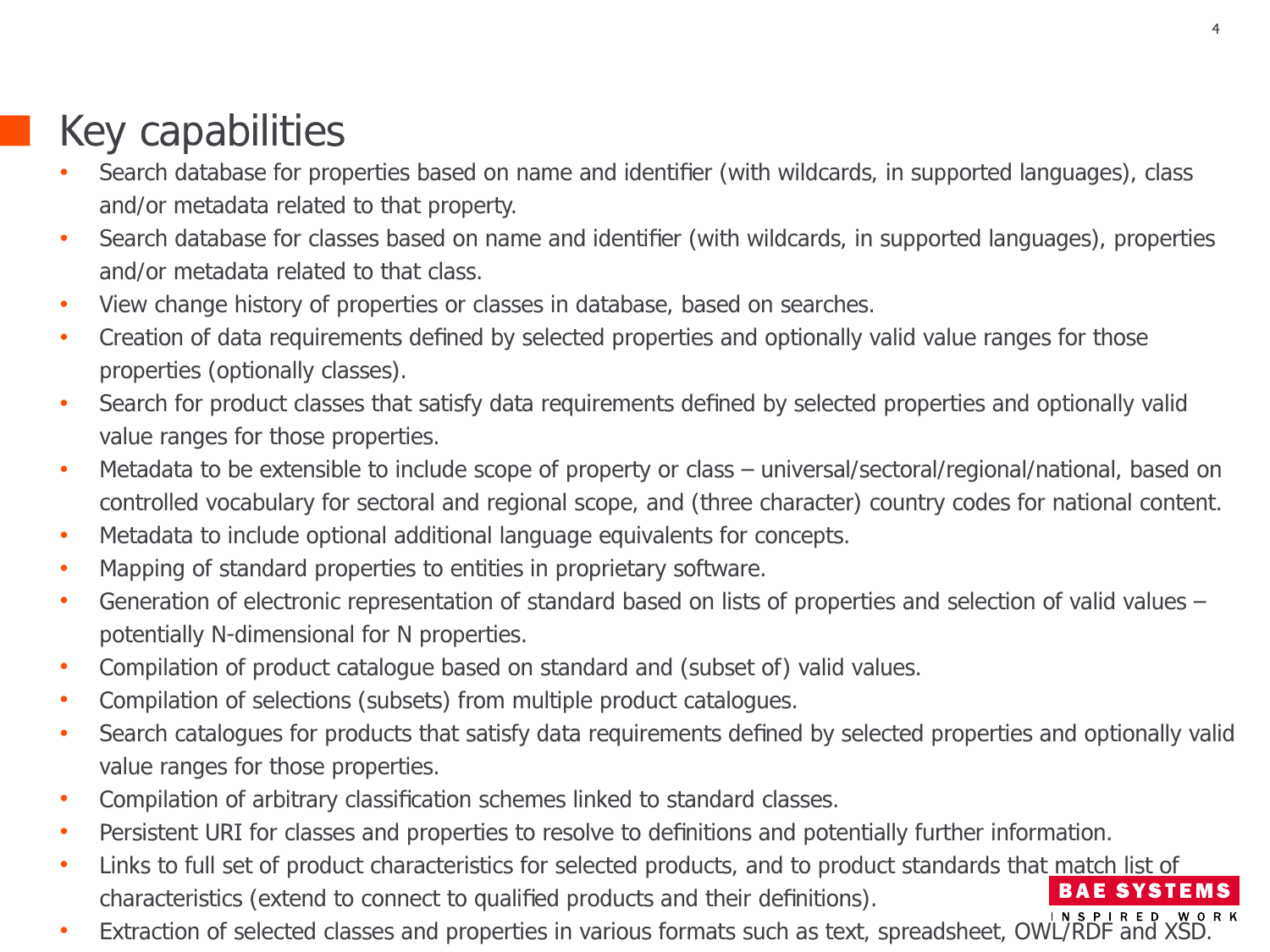

4
# Key capabilities
Search database for properties based on name and identifier (with wildcards, in supported languages), class and/or metadata related to that property.
Search database for classes based on name and identifier (with wildcards, in supported languages), properties and/or metadata related to that class.
View change history of properties or classes in database, based on searches.
Creation of data requirements defined by selected properties and optionally valid value ranges for those properties (optionally classes).
Search for product classes that satisfy data requirements defined by selected properties and optionally valid value ranges for those properties.
Metadata to be extensible to include scope of property or class – universal/sectoral/regional/national, based on controlled vocabulary for sectoral and regional scope, and (three character) country codes for national content.
Metadata to include optional additional language equivalents for concepts.
Mapping of standard properties to entities in proprietary software.
Generation of electronic representation of standard based on lists of properties and selection of valid values – potentially N-dimensional for N properties.
Compilation of product catalogue based on standard and (subset of) valid values.
Compilation of selections (subsets) from multiple product catalogues.
Search catalogues for products that satisfy data requirements defined by selected properties and optionally valid value ranges for those properties.
Compilation of arbitrary classification schemes linked to standard classes.
Persistent URI for classes and properties to resolve to definitions and potentially further information.
Links to full set of product characteristics for selected products, and to product standards that match list of characteristics (extend to connect to qualified products and their definitions).
Extraction of selected classes and properties in various formats such as text, spreadsheet, OWL/RDF and XSD.